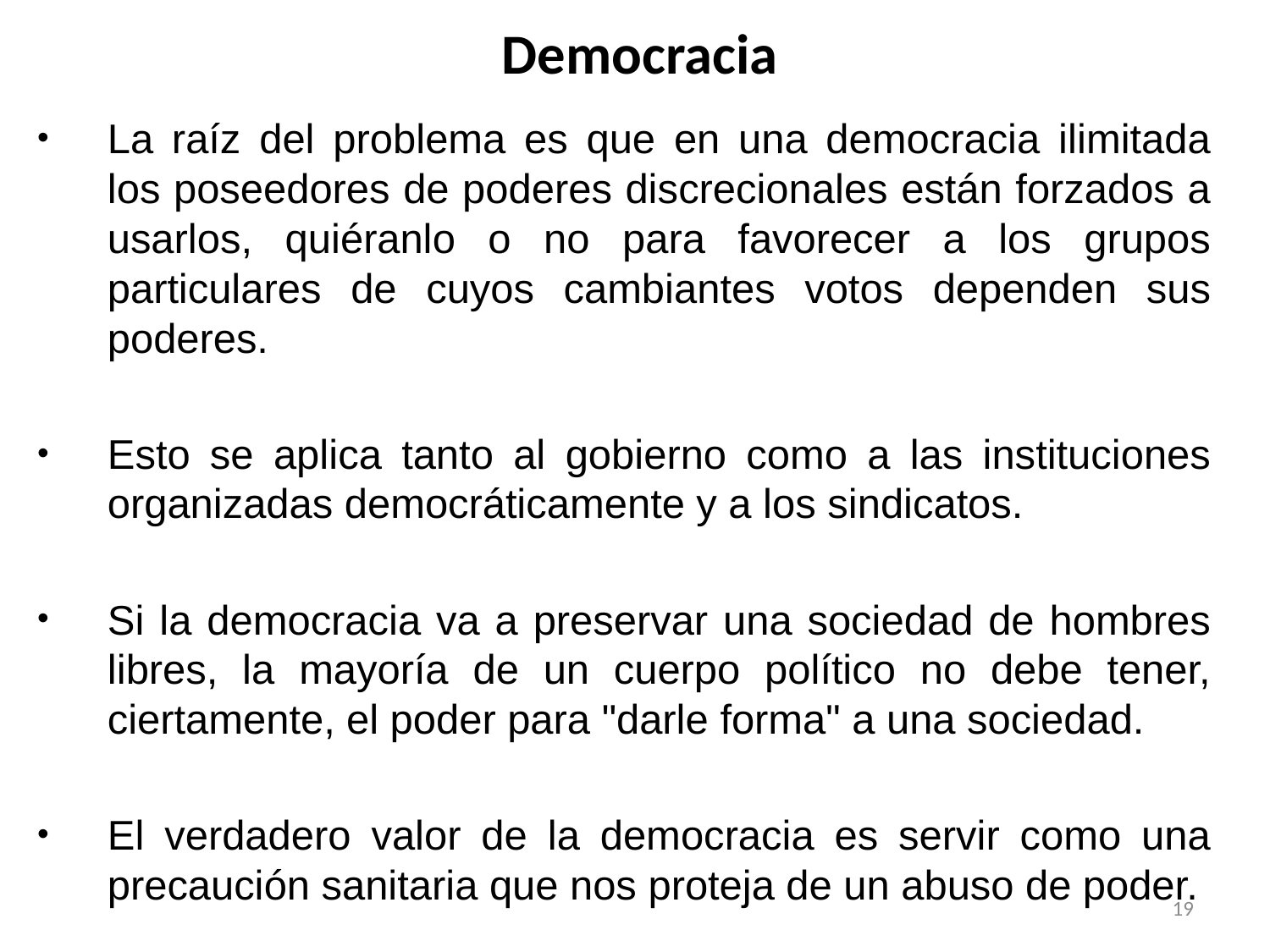

# Democracia
La raíz del problema es que en una democracia ilimitada los poseedores de poderes discrecionales están forzados a usarlos, quiéranlo o no para favorecer a los grupos particulares de cuyos cambiantes votos dependen sus poderes.

Esto se aplica tanto al gobierno como a las instituciones organizadas democráticamente y a los sindicatos.

Si la democracia va a preservar una sociedad de hombres libres, la mayoría de un cuerpo político no debe tener, ciertamente, el poder para "darle forma" a una sociedad.

El verdadero valor de la democracia es servir como una precaución sanitaria que nos proteja de un abuso de poder.
19